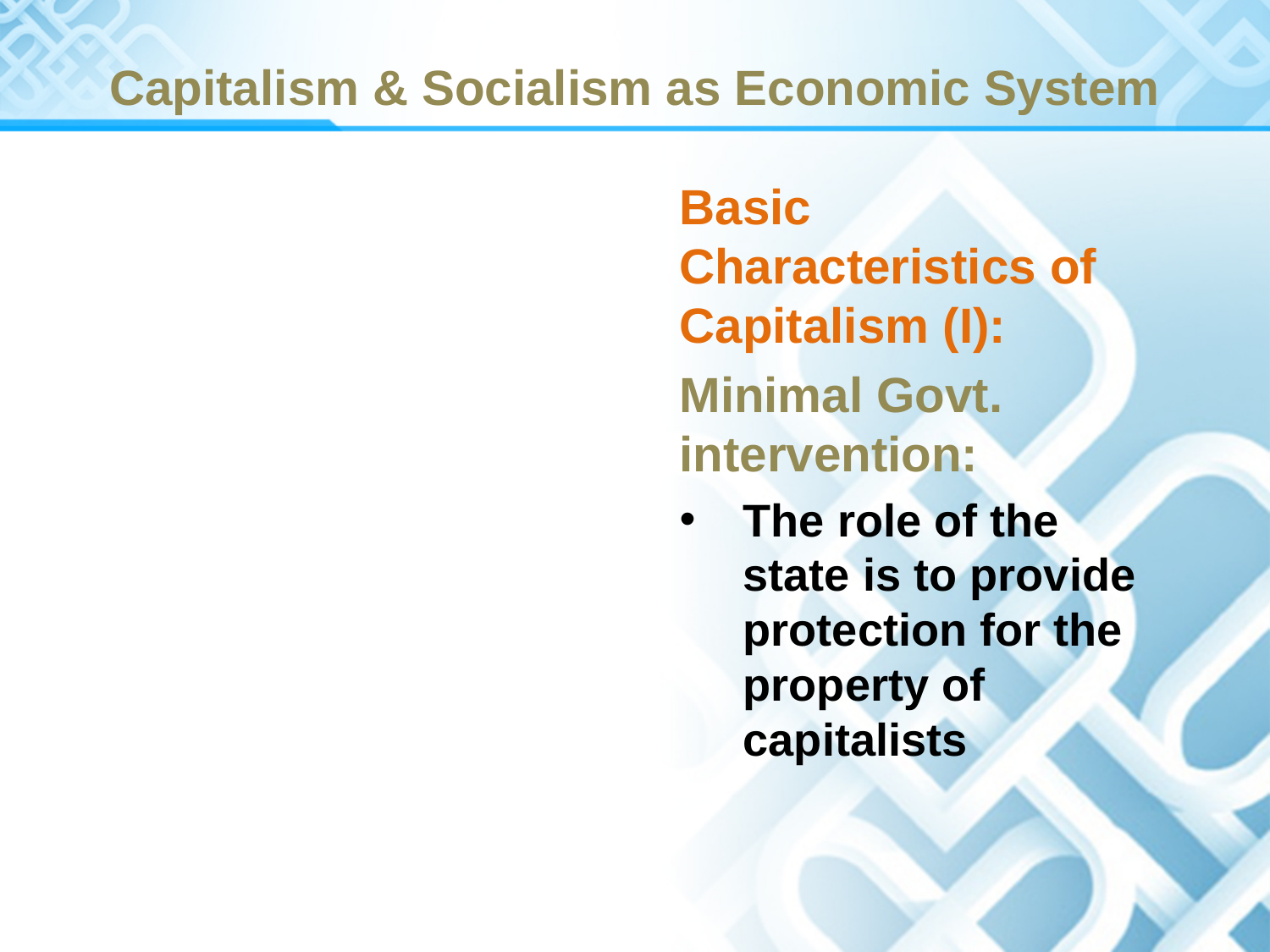

# Capitalism & Socialism as Economic System
Basic Characteristics of Capitalism (I):
Minimal Govt. intervention:
The role of the state is to provide protection for the property of capitalists